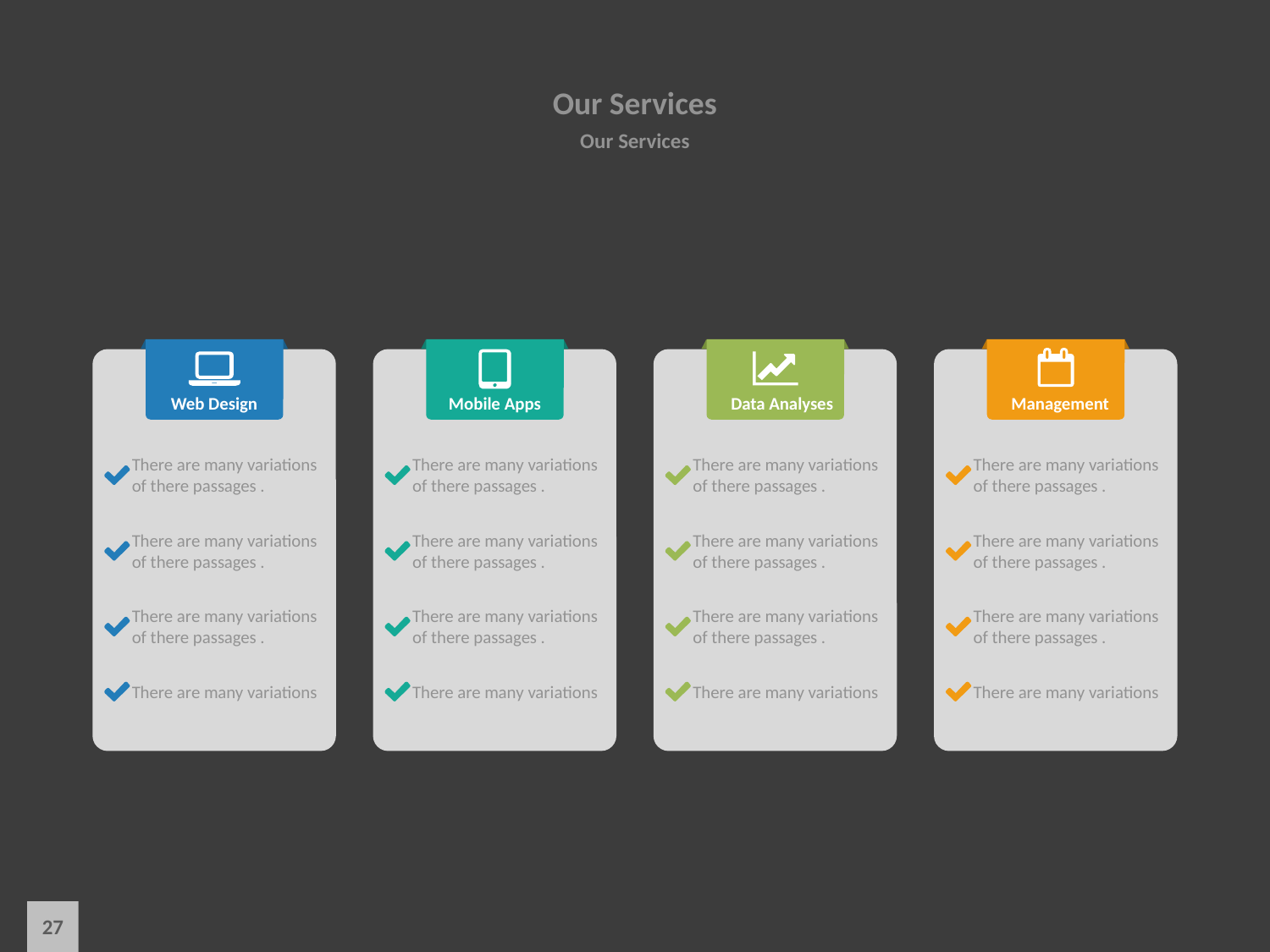

# Our Services
Our Services

Management

Mobile Apps

Web Design

Data Analyses
There are many variations
of there passages .

There are many variations
of there passages .

There are many variations
of there passages .

There are many variations
of there passages .

There are many variations
of there passages .

There are many variations
of there passages .

There are many variations
of there passages .

There are many variations
of there passages .

There are many variations
of there passages .

There are many variations
of there passages .

There are many variations
of there passages .

There are many variations
of there passages .

There are many variations

There are many variations

There are many variations

There are many variations